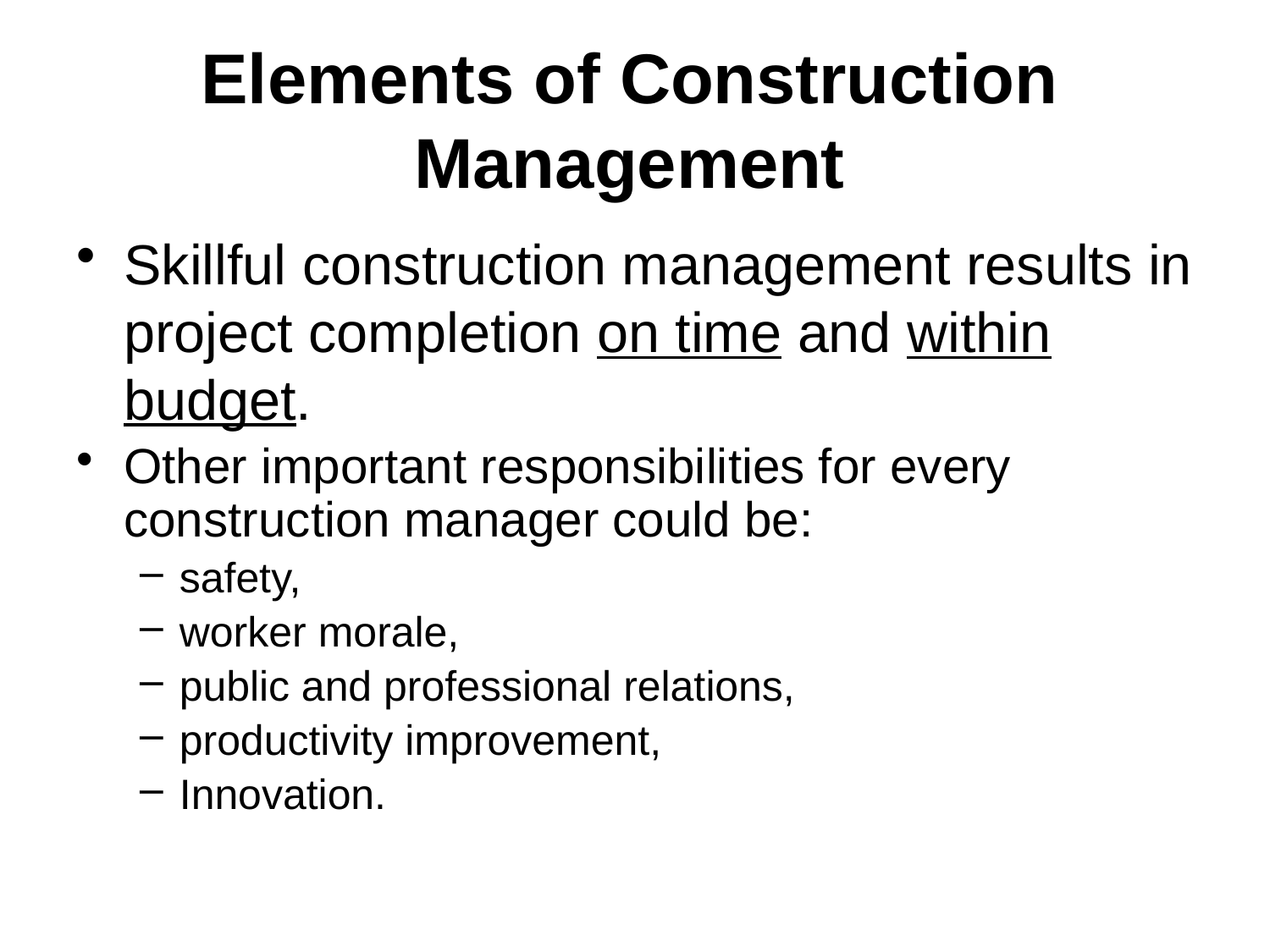

# Elements of Construction Management
Skillful construction management results in project completion on time and within budget.
Other important responsibilities for every construction manager could be:
safety,
worker morale,
public and professional relations,
productivity improvement,
Innovation.